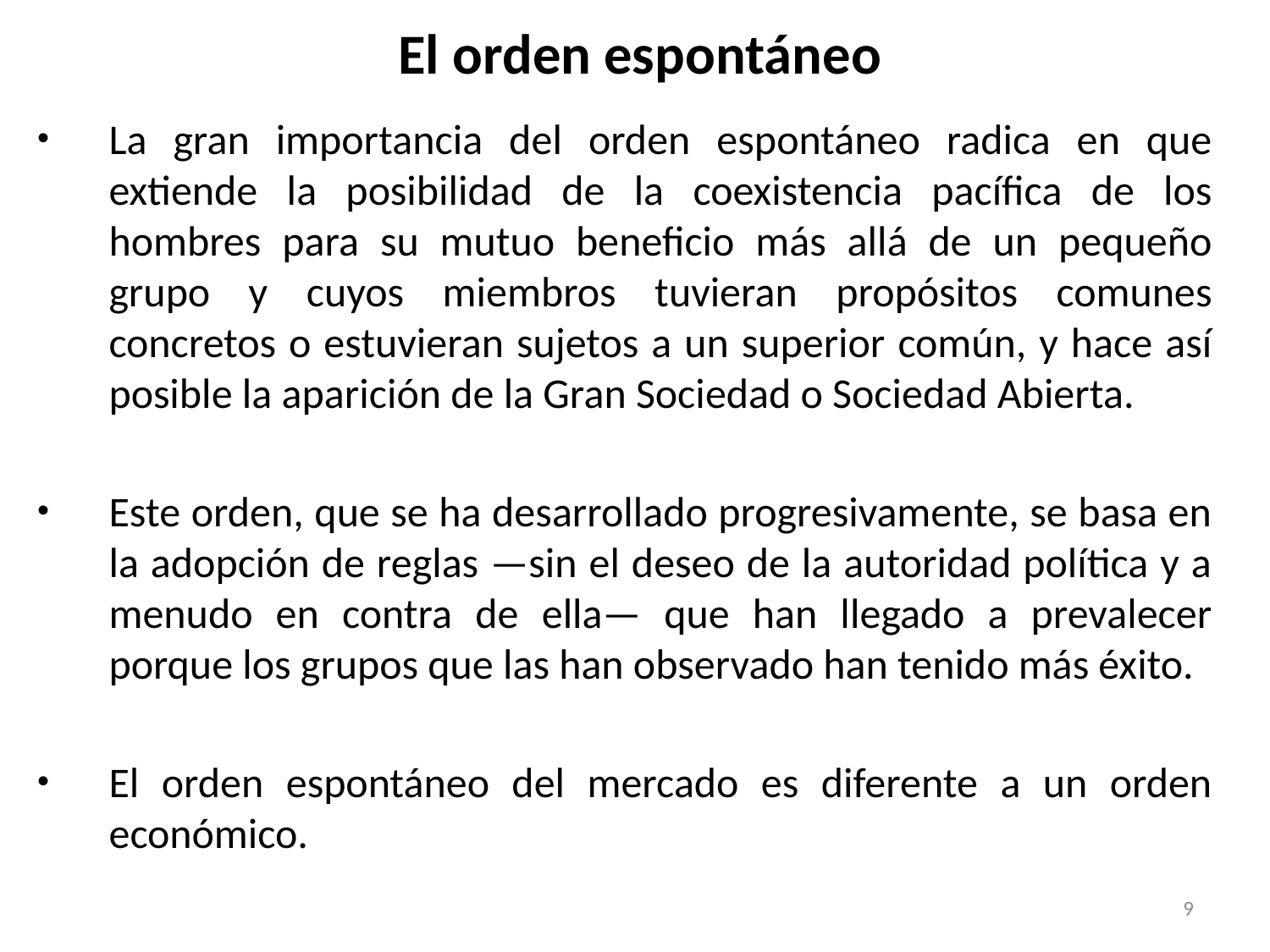

# El orden espontáneo
La gran importancia del orden espontáneo radica en que extiende la posibilidad de la coexistencia pacífica de los hombres para su mutuo beneficio más allá de un pequeño grupo y cuyos miembros tuvieran propósitos comunes concretos o estuvieran sujetos a un superior común, y hace así posible la aparición de la Gran Sociedad o Sociedad Abierta.

Este orden, que se ha desarrollado progresivamente, se basa en la adopción de reglas —sin el deseo de la autoridad política y a menudo en contra de ella— que han llegado a prevalecer porque los grupos que las han observado han tenido más éxito.

El orden espontáneo del mercado es diferente a un orden económico.

9